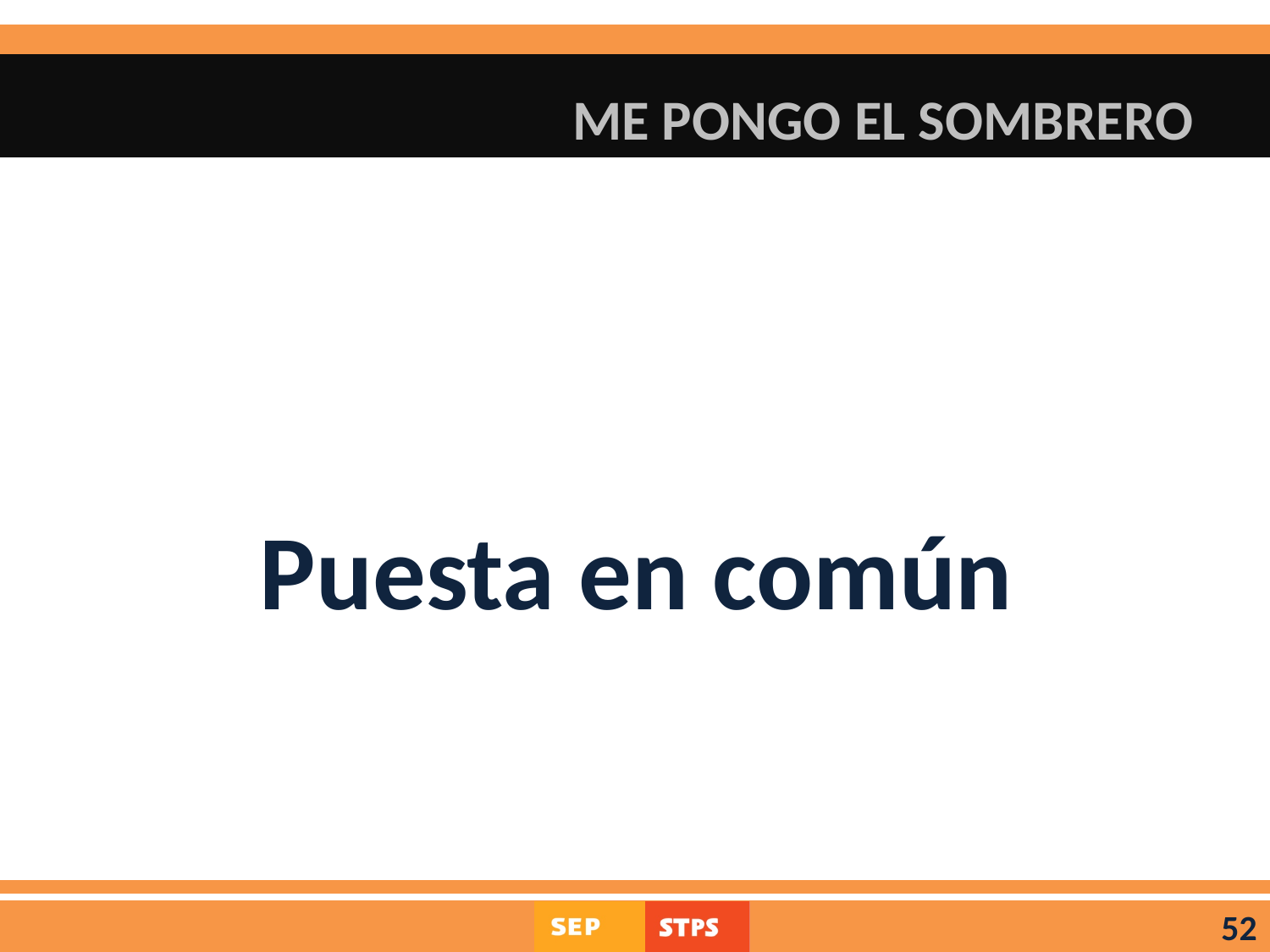

# ME PONGO EL SOMBRERO
Puesta en común
52